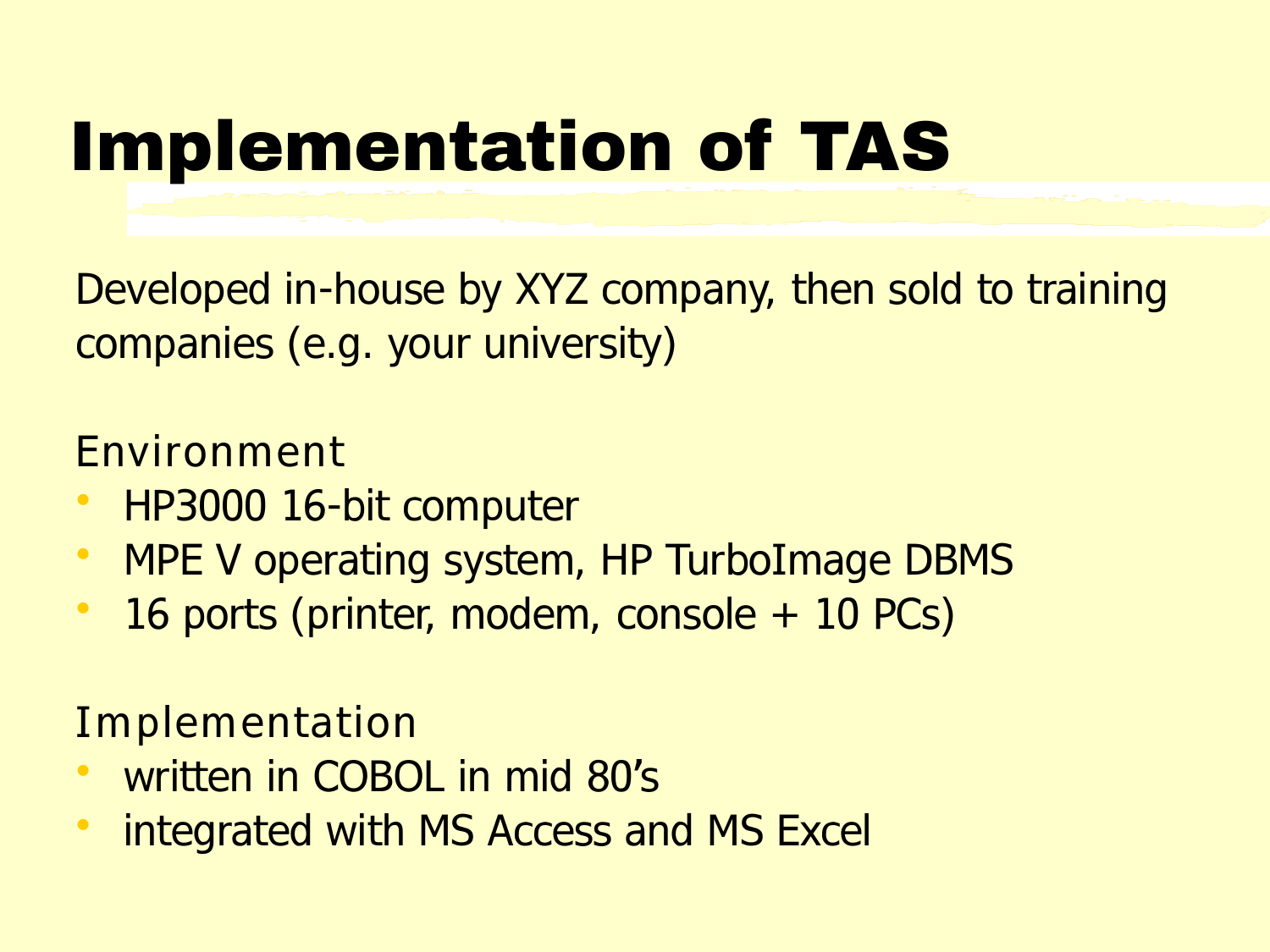

Implementation of TAS
Developed in-house by XYZ company, then sold to training
companies (e.g. your university)

Environment
HP3000 16-bit computer
MPE V operating system, HP TurboImage DBMS
16 ports (printer, modem, console + 10 PCs)

Implementation
written in COBOL in mid 80’s
integrated with MS Access and MS Excel